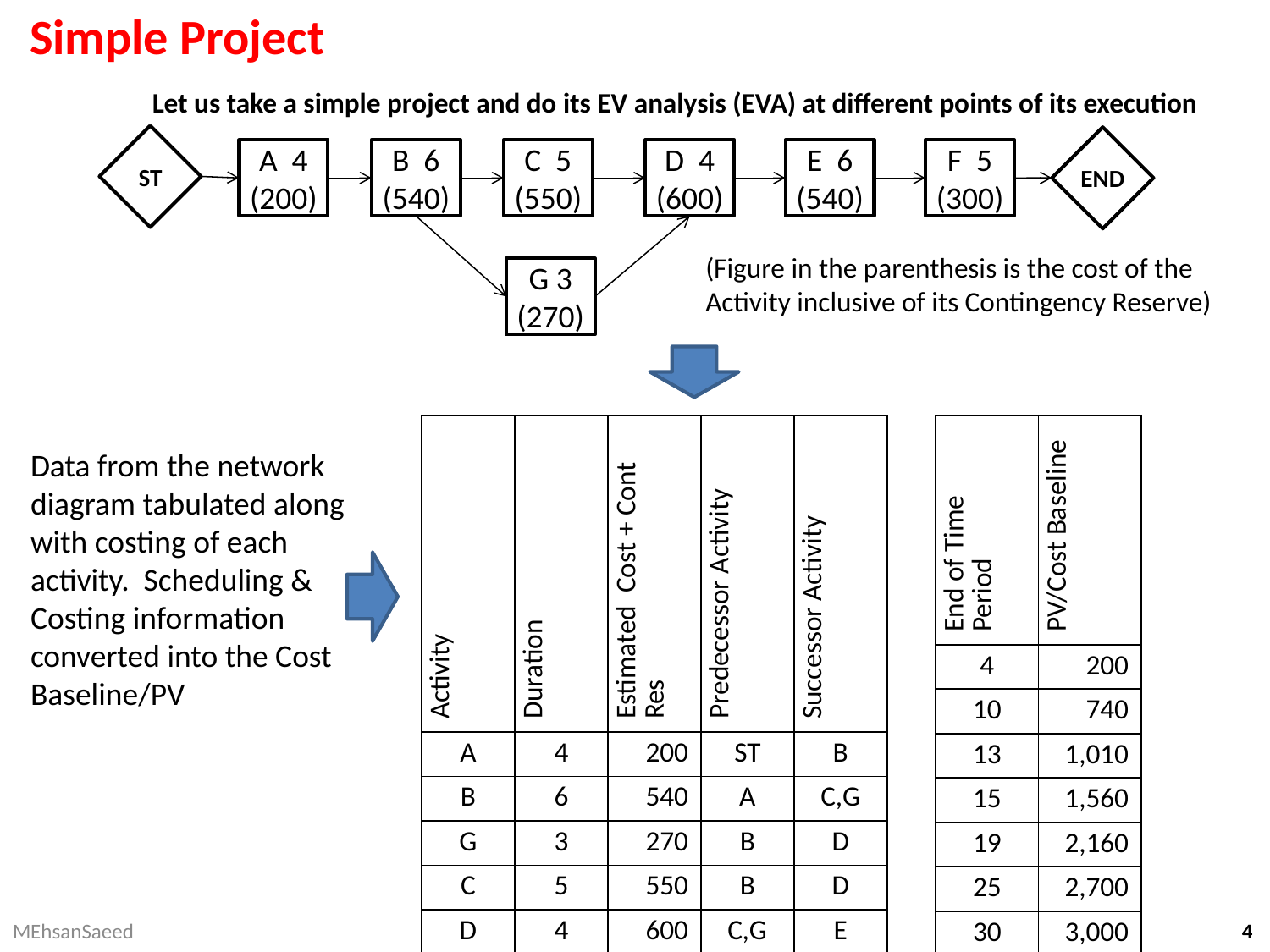

# Simple Project
Let us take a simple project and do its EV analysis (EVA) at different points of its execution
ST
END
A  4 (200)
B  6 (540)
C  5 (550)
D  4 (600)
E  6 (540)
F  5 (300)
G 3 (270)
(Figure in the parenthesis is the cost of the Activity inclusive of its Contingency Reserve)

| End of Time Period | PV/Cost Baseline |
| --- | --- |
| 4 | 200 |
| 10 | 740 |
| 13 | 1,010 |
| 15 | 1,560 |
| 19 | 2,160 |
| 25 | 2,700 |
| 30 | 3,000 |
| Activity | Duration | Estimated Cost + Cont Res | Predecessor Activity | Successor Activity |
| --- | --- | --- | --- | --- |
| A | 4 | 200 | ST | B |
| B | 6 | 540 | A | C,G |
| G | 3 | 270 | B | D |
| C | 5 | 550 | B | D |
| D | 4 | 600 | C,G | E |
| E | 6 | 540 | D | F |
| F | 5 | 300 | E | END |
| Baseline Cost |  | 3,000 |  |  |
Data from the network diagram tabulated along with costing of each activity.  Scheduling & Costing information converted into the Cost Baseline/PV

MEhsanSaeed
4